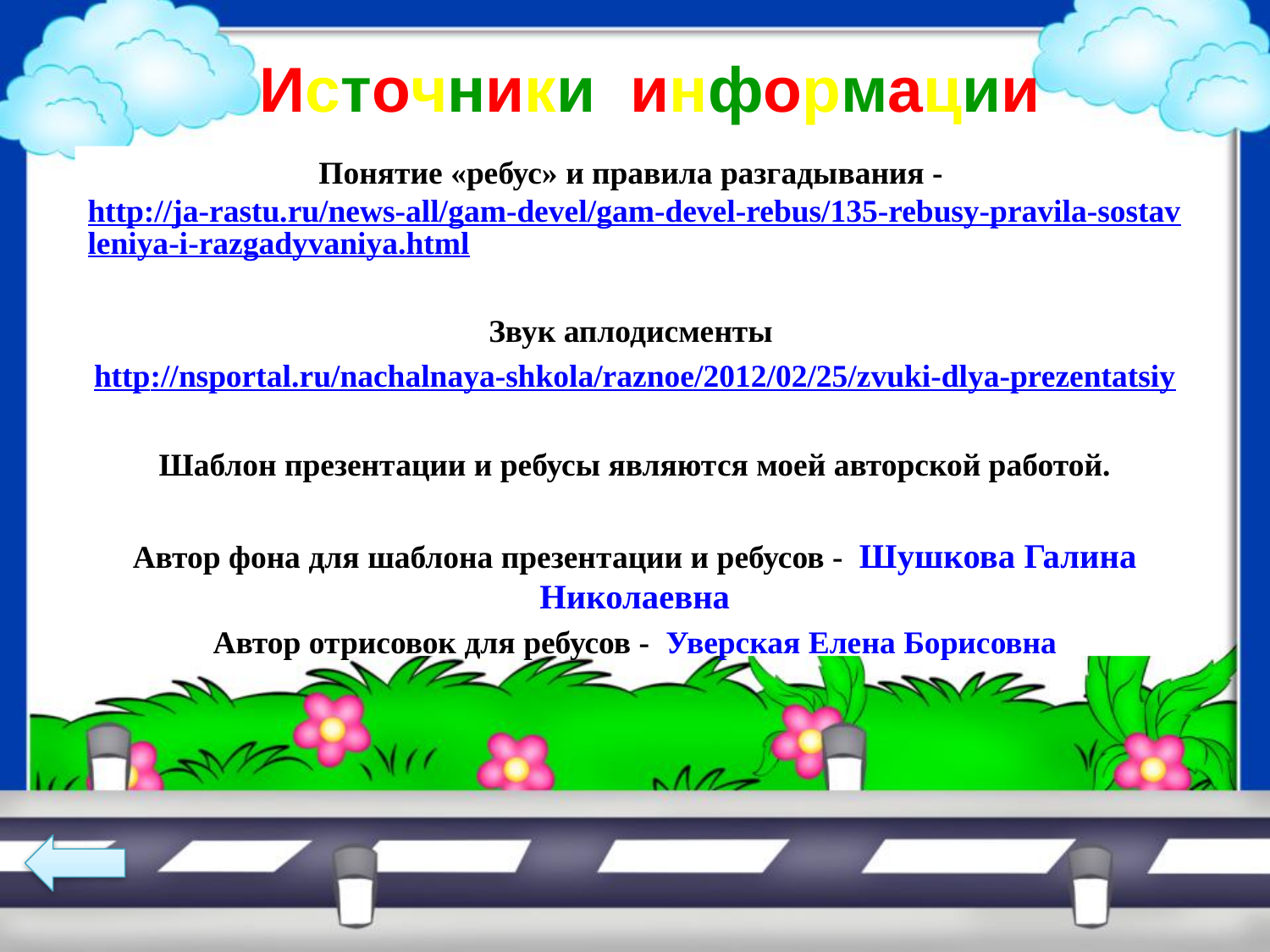

# Источники  информации
Понятие «ребус» и правила разгадывания - http://ja-rastu.ru/news-all/gam-devel/gam-devel-rebus/135-rebusy-pravila-sostavleniya-i-razgadyvaniya.html

Звук аплодисменты
http://nsportal.ru/nachalnaya-shkola/raznoe/2012/02/25/zvuki-dlya-prezentatsiy

Шаблон презентации и ребусы являются моей авторской работой.

Автор фона для шаблона презентации и ребусов -  Шушкова Галина Николаевна
Автор отрисовок для ребусов -  Уверская Елена Борисовна